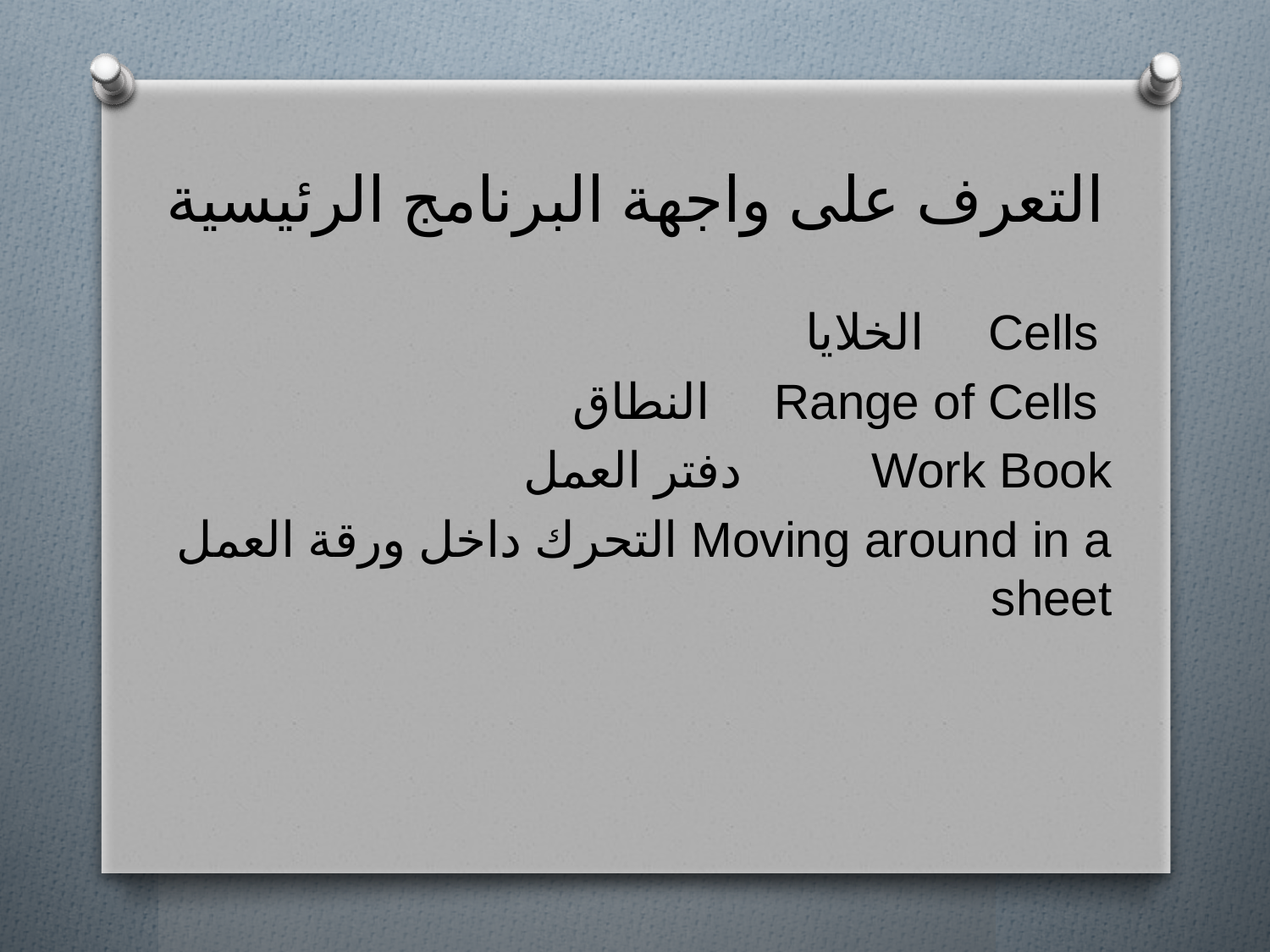

# التعرف على واجهة البرنامج الرئيسية
الخلايا     Cells
النطاق     Range of Cells
دفتر العمل          Work Book
   التحرك داخل ورقة العمل Moving around in a sheet